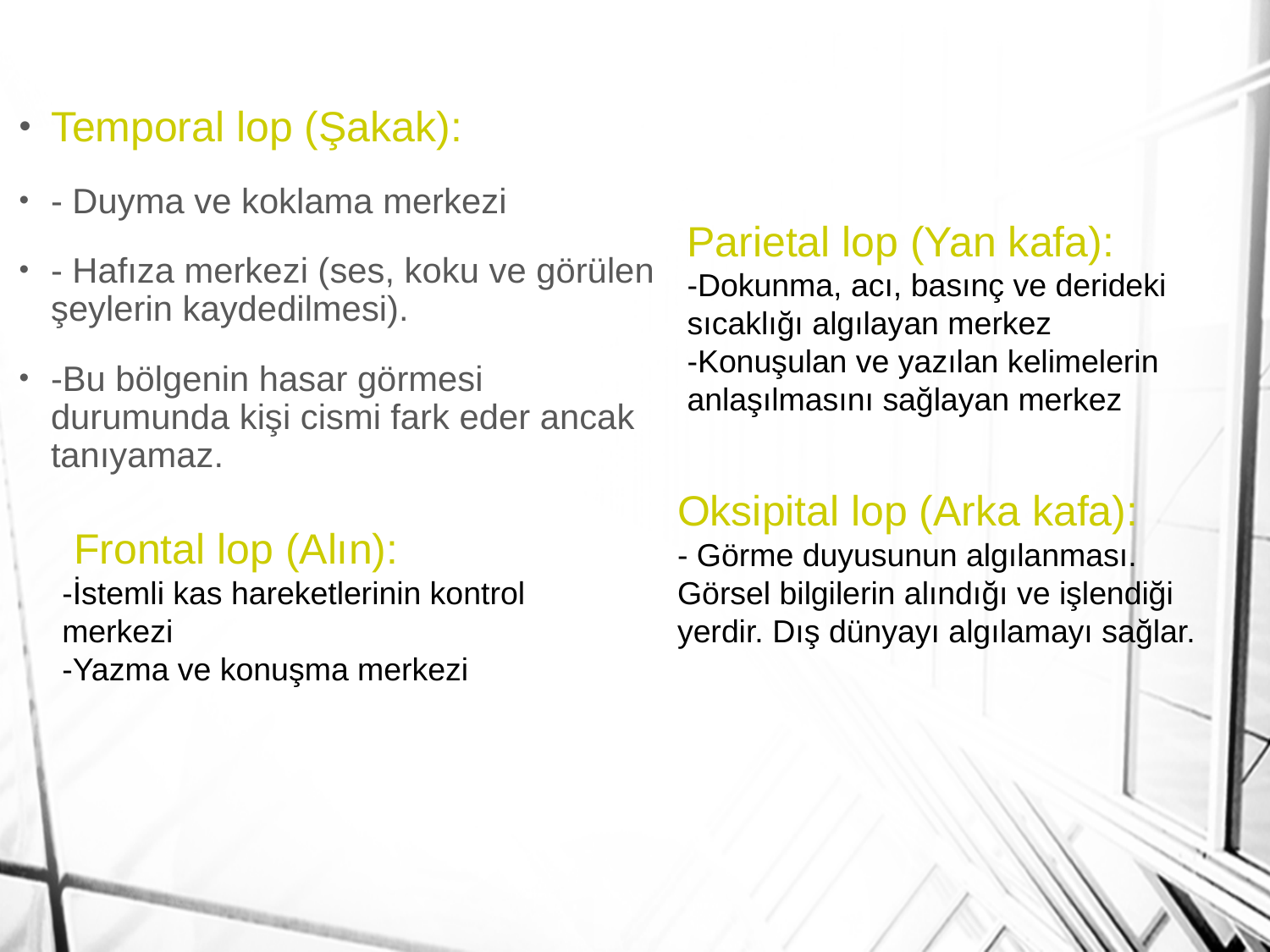

Temporal lop (Şakak):
- Duyma ve koklama merkezi
- Hafıza merkezi (ses, koku ve görülen şeylerin kaydedilmesi).
-Bu bölgenin hasar görmesi durumunda kişi cismi fark eder ancak tanıyamaz.

Parietal lop (Yan kafa):
-Dokunma, acı, basınç ve derideki sıcaklığı algılayan merkez
-Konuşulan ve yazılan kelimelerin anlaşılmasını sağlayan merkez
Oksipital lop (Arka kafa):
- Görme duyusunun algılanması. Görsel bilgilerin alındığı ve işlendiği yerdir. Dış dünyayı algılamayı sağlar.
 Frontal lop (Alın):
-İstemli kas hareketlerinin kontrol merkezi
-Yazma ve konuşma merkezi